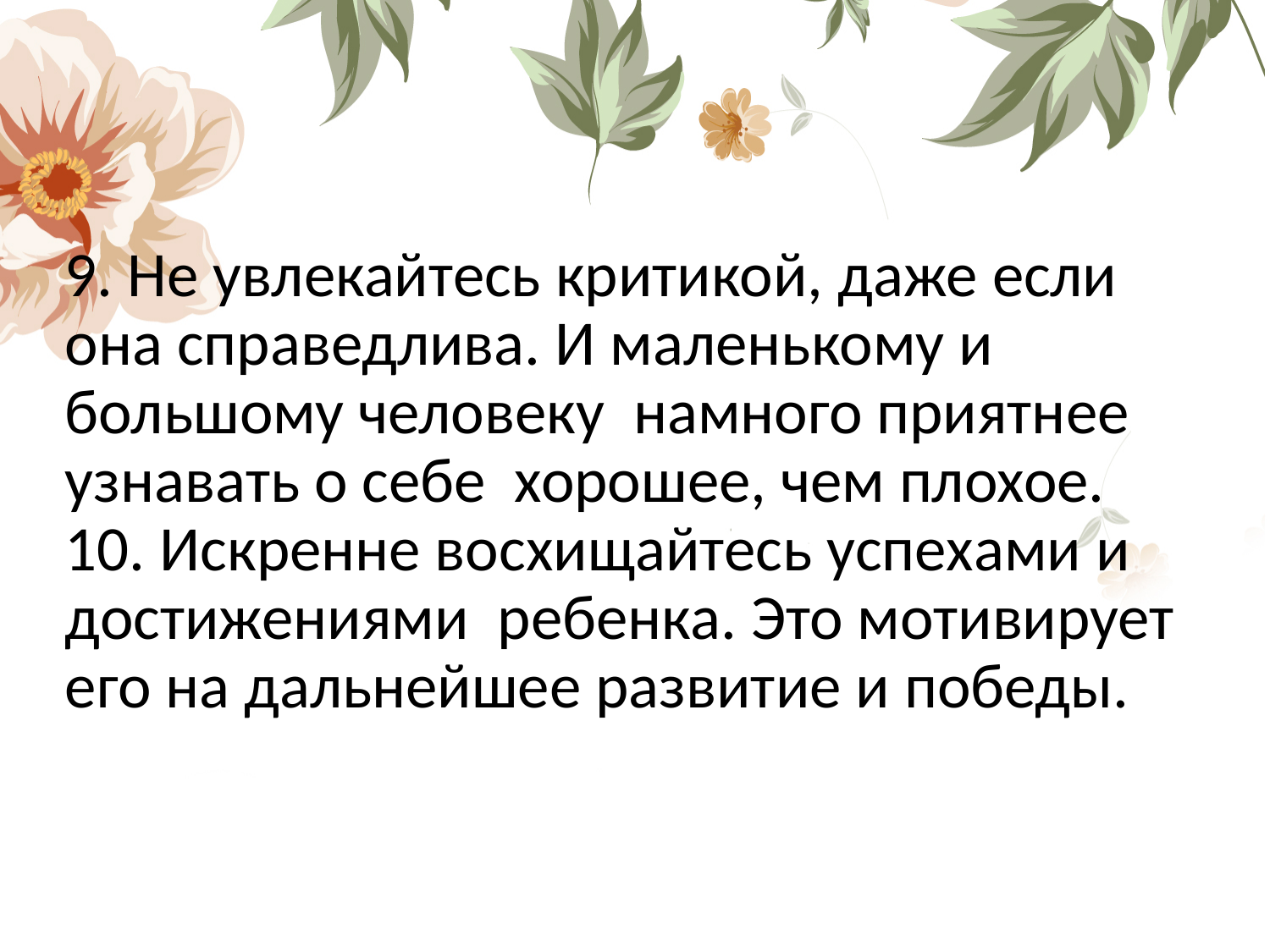

# 9. Не увлекайтесь критикой, даже если она справедлива. И маленькому и большому человеку  намного приятнее узнавать о себе  хорошее, чем плохое. 10. Искренне восхищайтесь успехами и достижениями  ребенка. Это мотивирует его на дальнейшее развитие и победы.